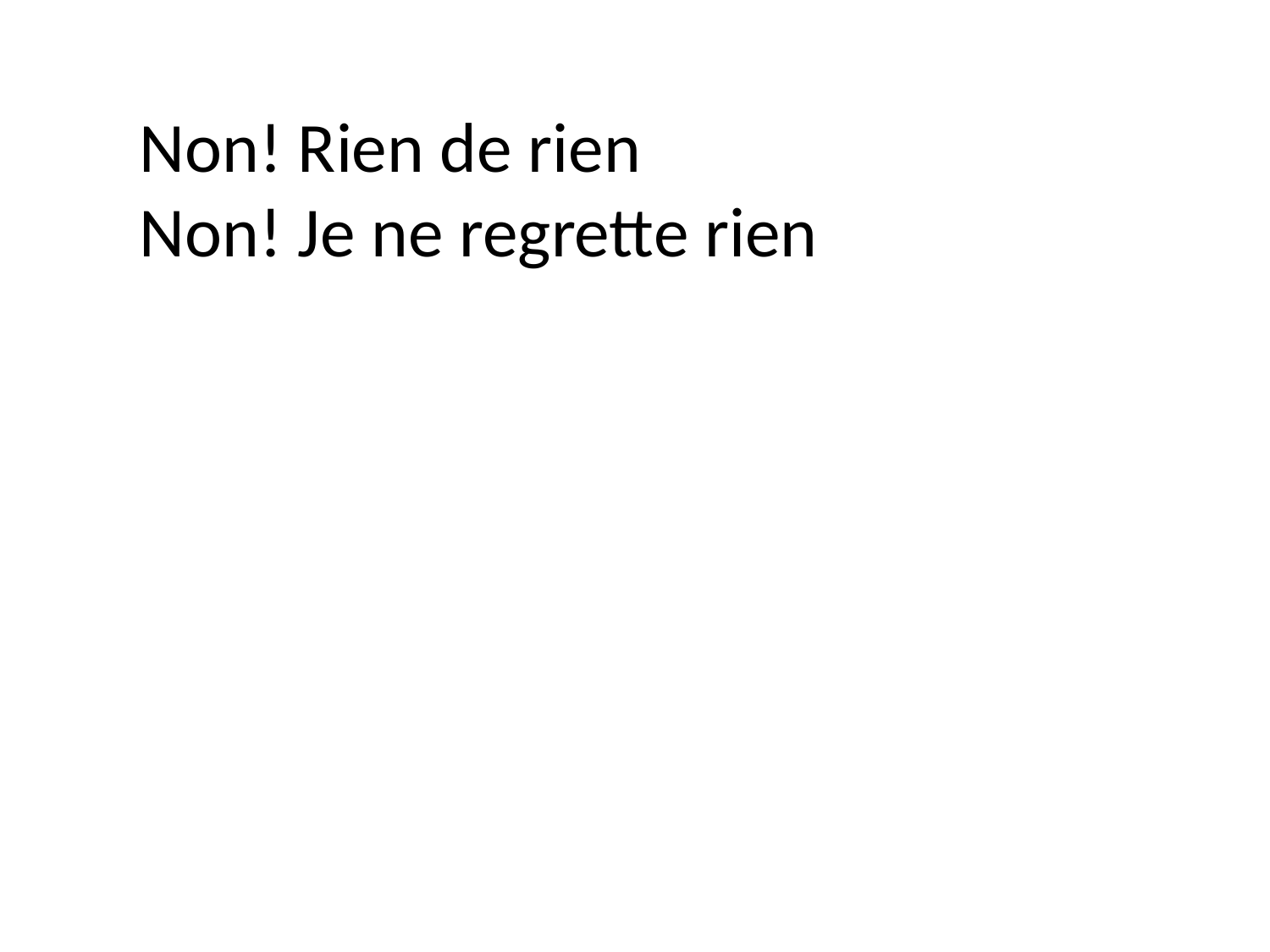

Non! Rien de rien
Non! Je ne regrette rien